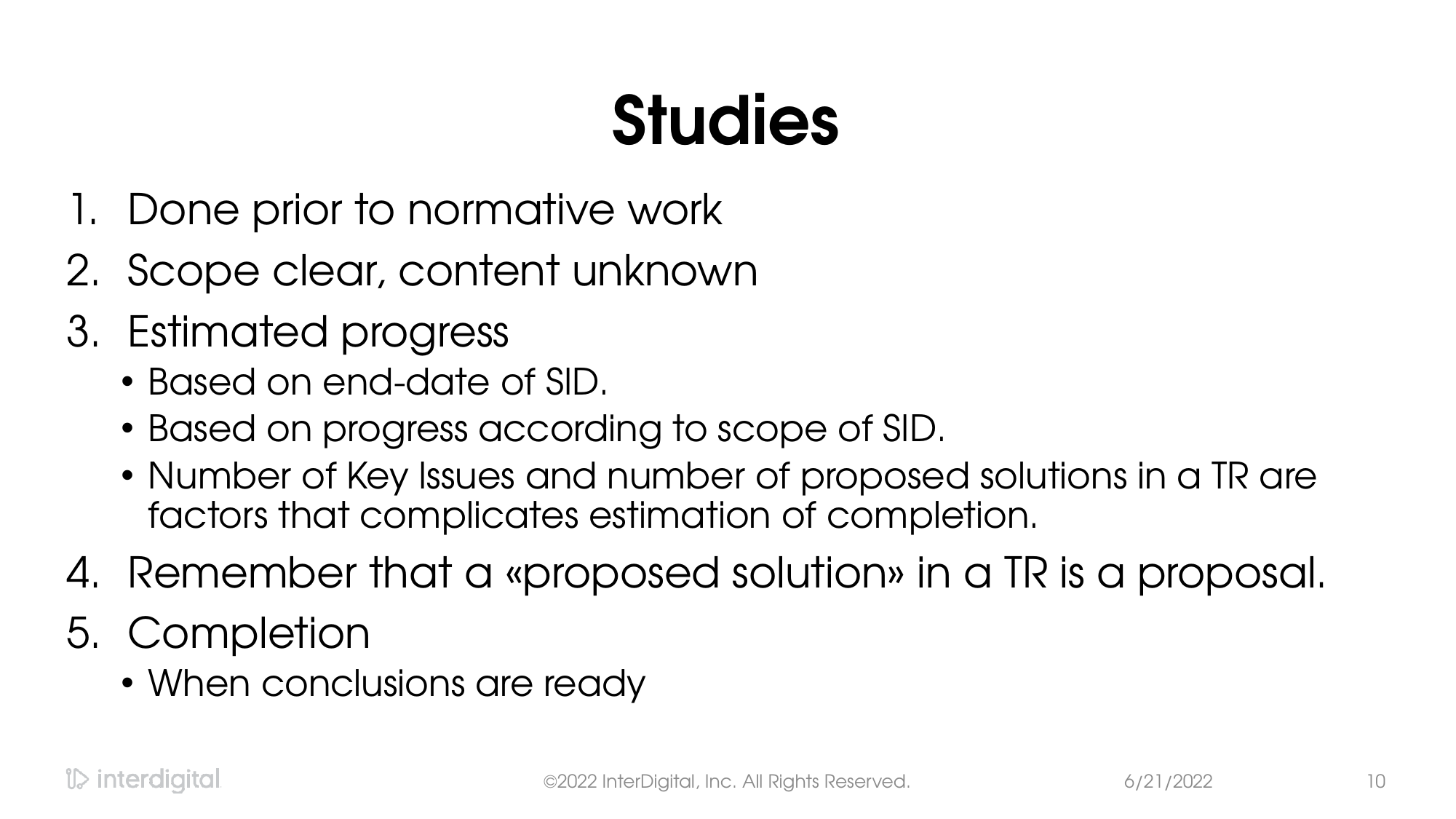

# Studies
Done prior to normative work
Scope clear, content unknown
Estimated progress
Based on end-date of SID.
Based on progress according to scope of SID.
Number of Key Issues and number of proposed solutions in a TR are factors that complicates estimation of completion.
Remember that a «proposed solution» in a TR is a proposal.
Completion
When conclusions are ready

©2022 InterDigital, Inc. All Rights Reserved.
6/21/2022
10